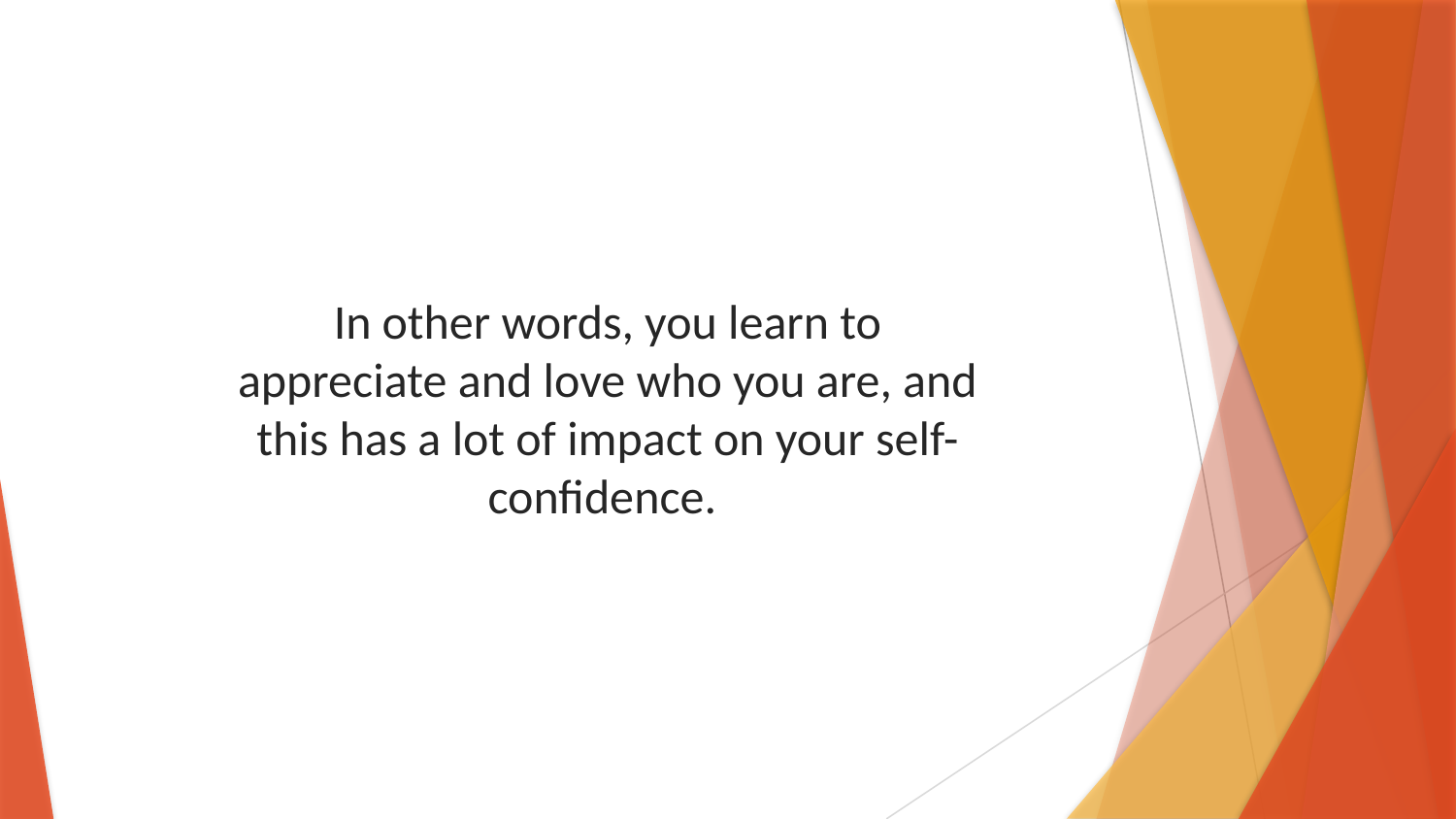

In other words, you learn to appreciate and love who you are, and this has a lot of impact on your self-confidence.